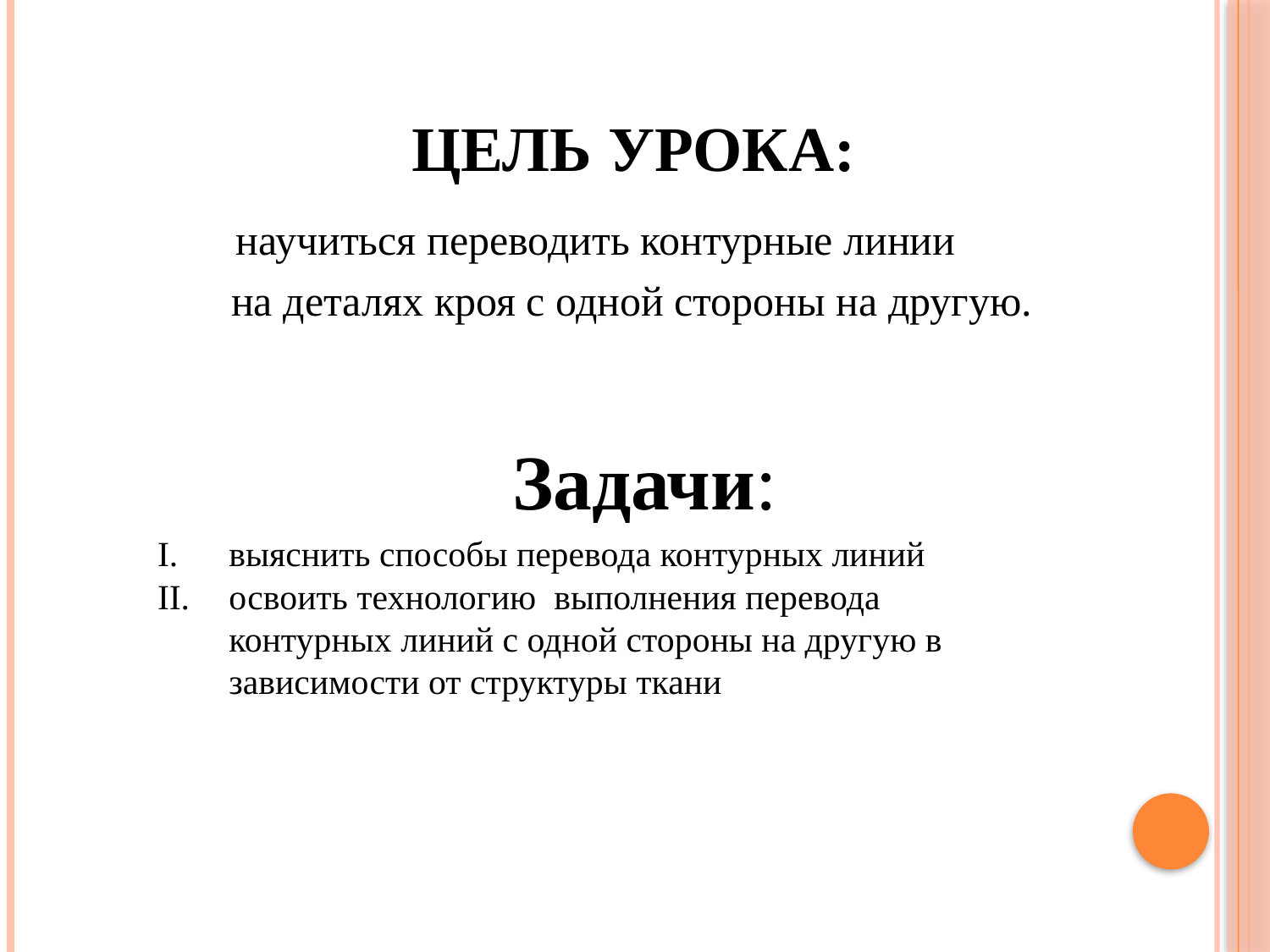

# Цель урока:
        научиться переводить контурные линии
на деталях кроя с одной стороны на другую.
Задачи:
выяснить способы перевода контурных линий
освоить технологию  выполнения перевода      контурных линий с одной стороны на другую в зависимости от структуры ткани